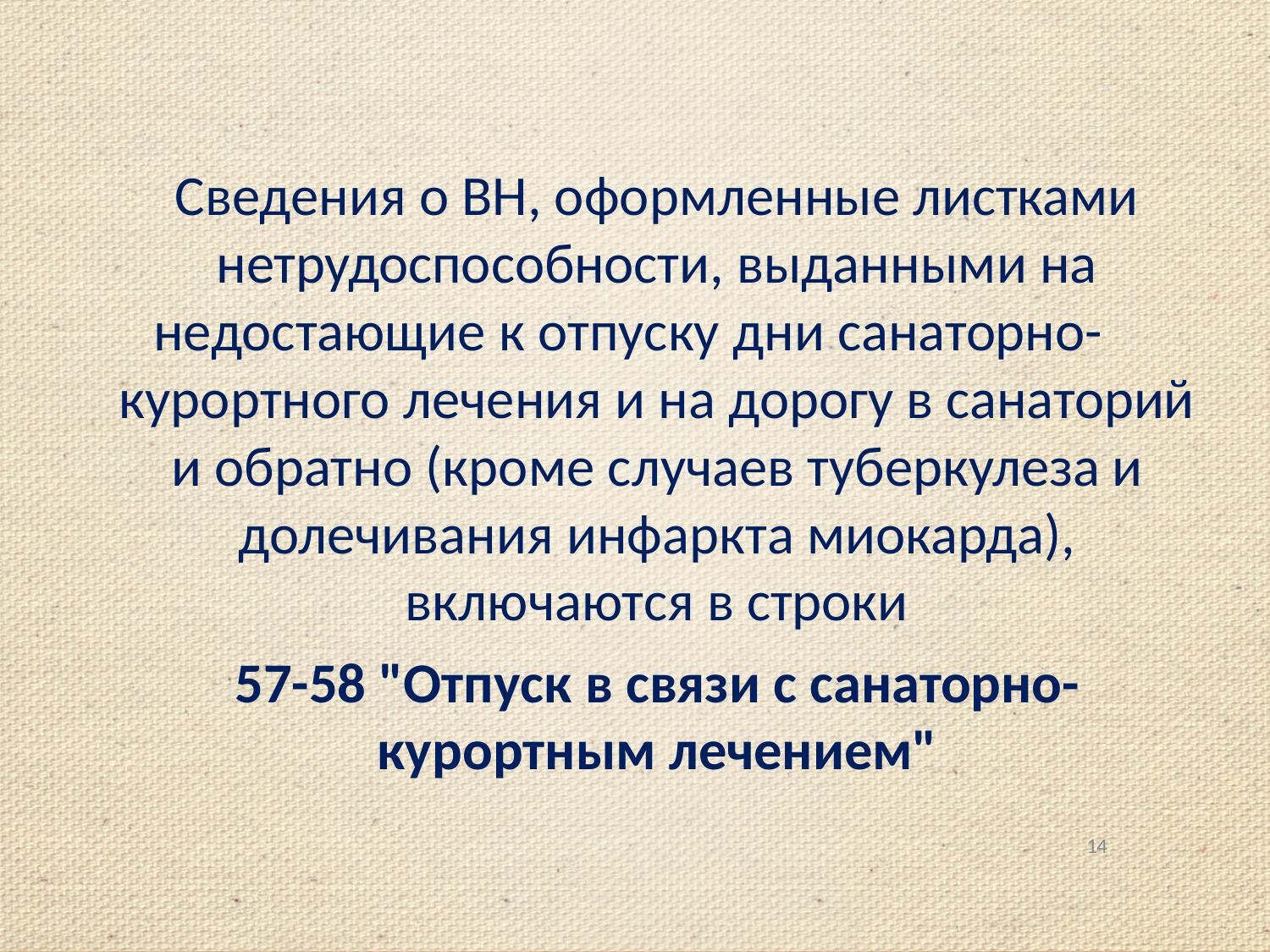

Сведения о ВН, оформленные листками нетрудоспособности, выданными на
недостающие к отпуску дни санаторно-
курортного лечения и на дорогу в санаторий и обратно (кроме случаев туберкулеза и долечивания инфаркта миокарда), включаются в строки
57-58 "Отпуск в связи с санаторно- курортным лечением"
14